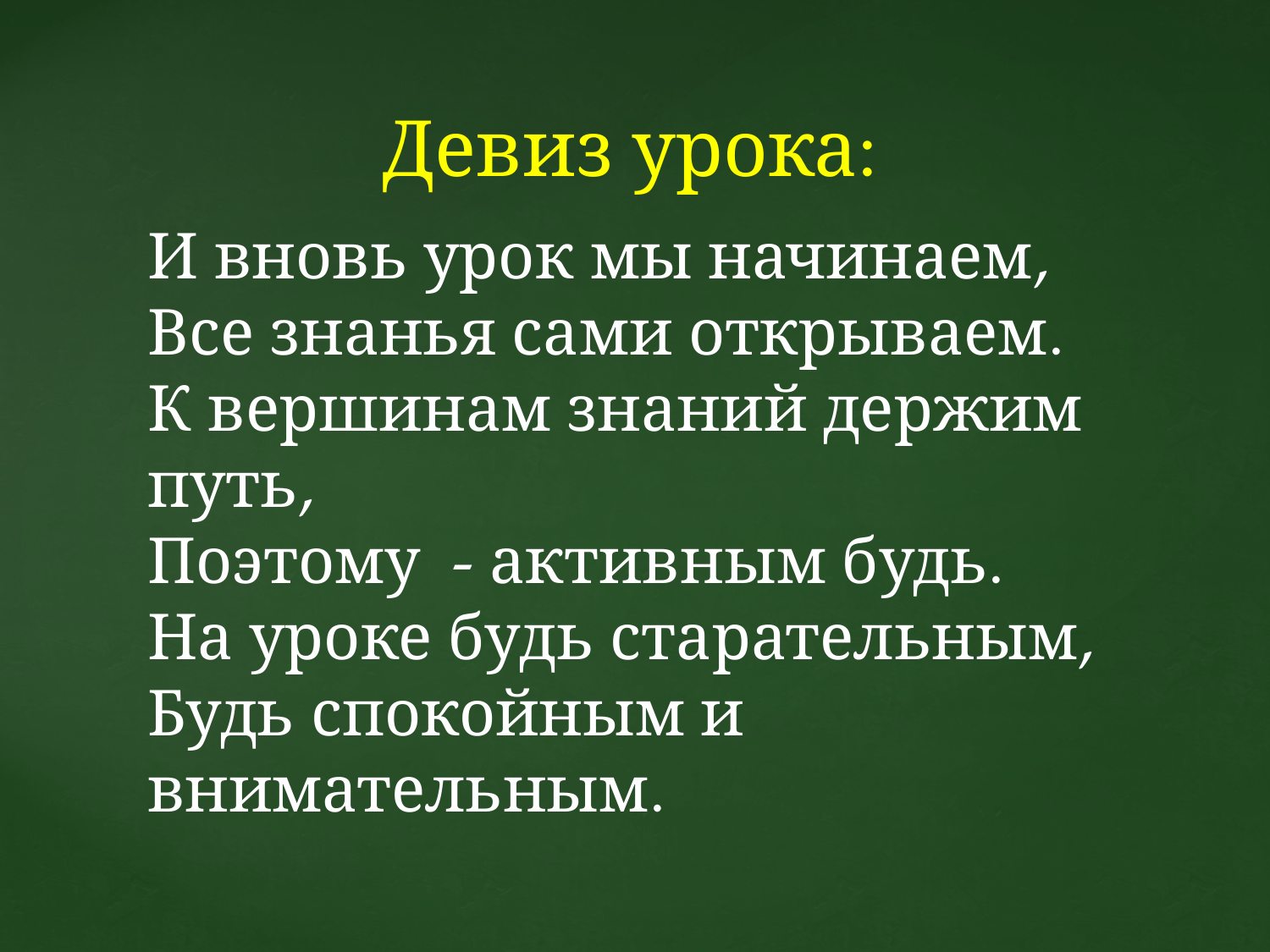

Девиз урока:
И вновь урок мы начинаем,
Все знанья сами открываем.
К вершинам знаний держим путь,
Поэтому  - активным будь.
На уроке будь старательным,
Будь спокойным и внимательным.